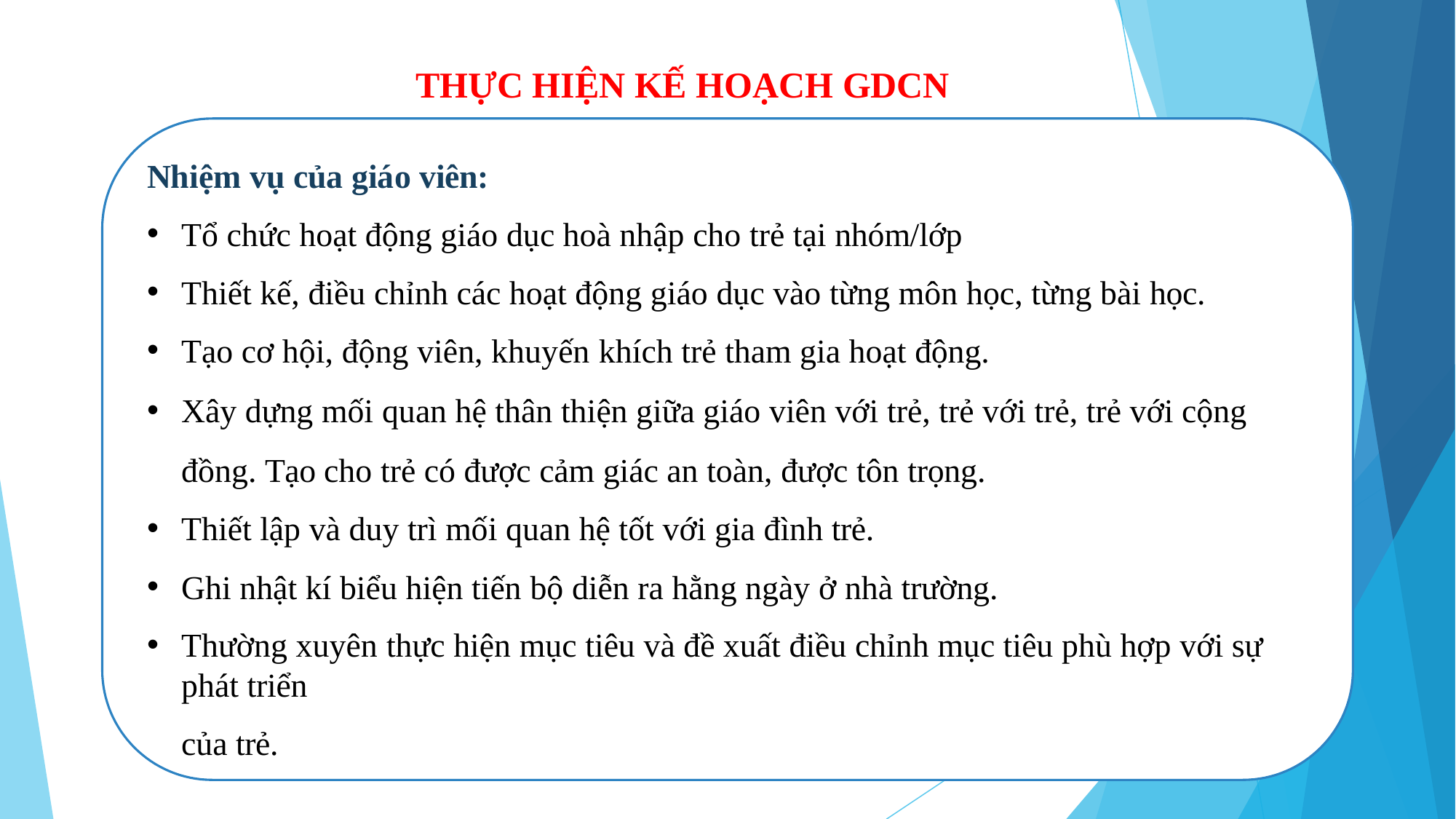

# THỰC HIỆN KẾ HOẠCH GDCN

Nhiệm vụ của giáo viên:
Tổ chức hoạt động giáo dục hoà nhập cho trẻ tại nhóm/lớp
Thiết kế, điều chỉnh các hoạt động giáo dục vào từng môn học, từng bài học.
Tạo cơ hội, động viên, khuyến khích trẻ tham gia hoạt động.
Xây dựng mối quan hệ thân thiện giữa giáo viên với trẻ, trẻ với trẻ, trẻ với cộng đồng. Tạo cho trẻ có được cảm giác an toàn, được tôn trọng.
Thiết lập và duy trì mối quan hệ tốt với gia đình trẻ.
Ghi nhật kí biểu hiện tiến bộ diễn ra hằng ngày ở nhà trường.
Thường xuyên thực hiện mục tiêu và đề xuất điều chỉnh mục tiêu phù hợp với sự phát triển
của trẻ.